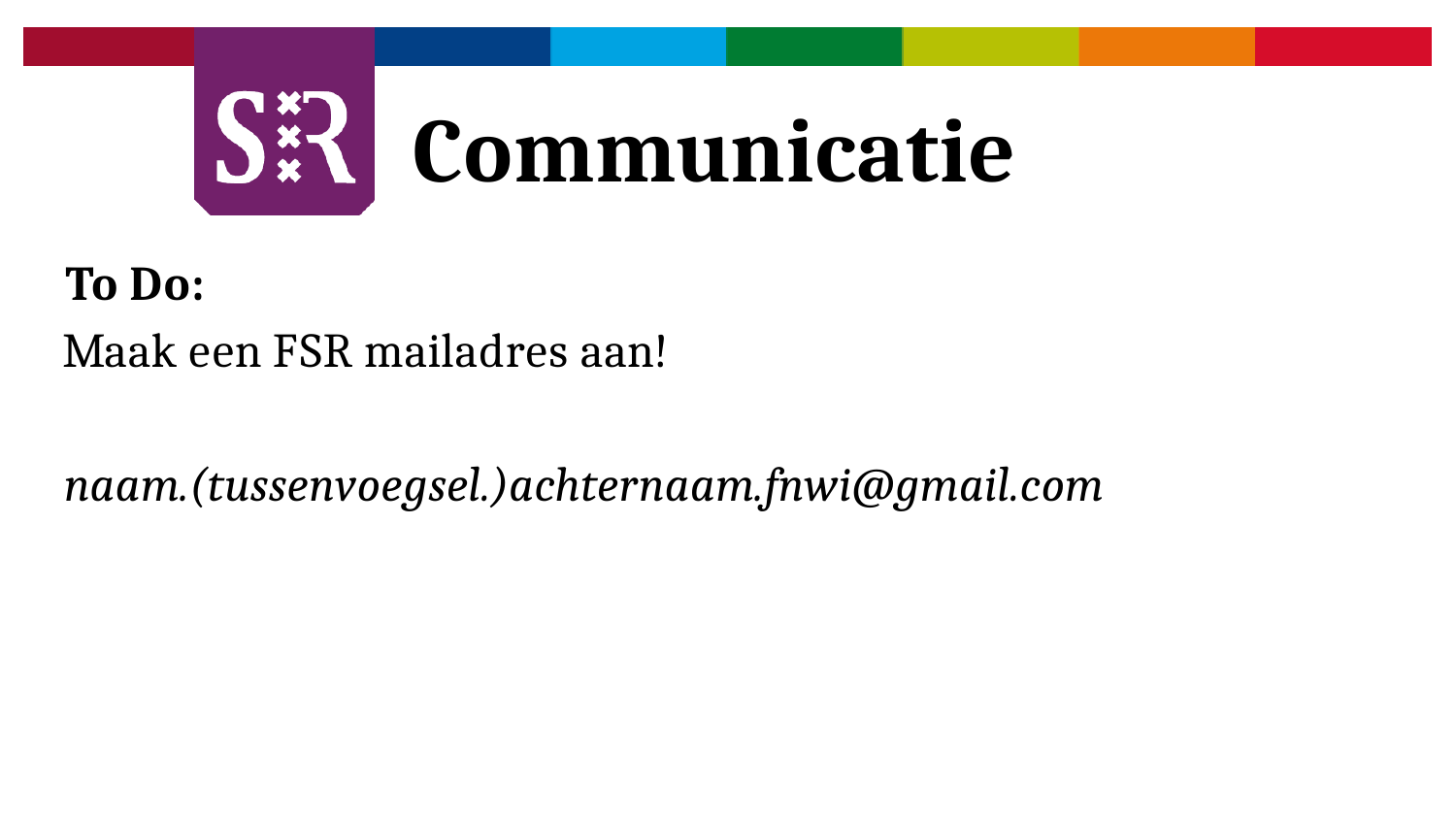

# Communicatie
To Do:
Maak een FSR mailadres aan!

naam.(tussenvoegsel.)achternaam.fnwi@gmail.com